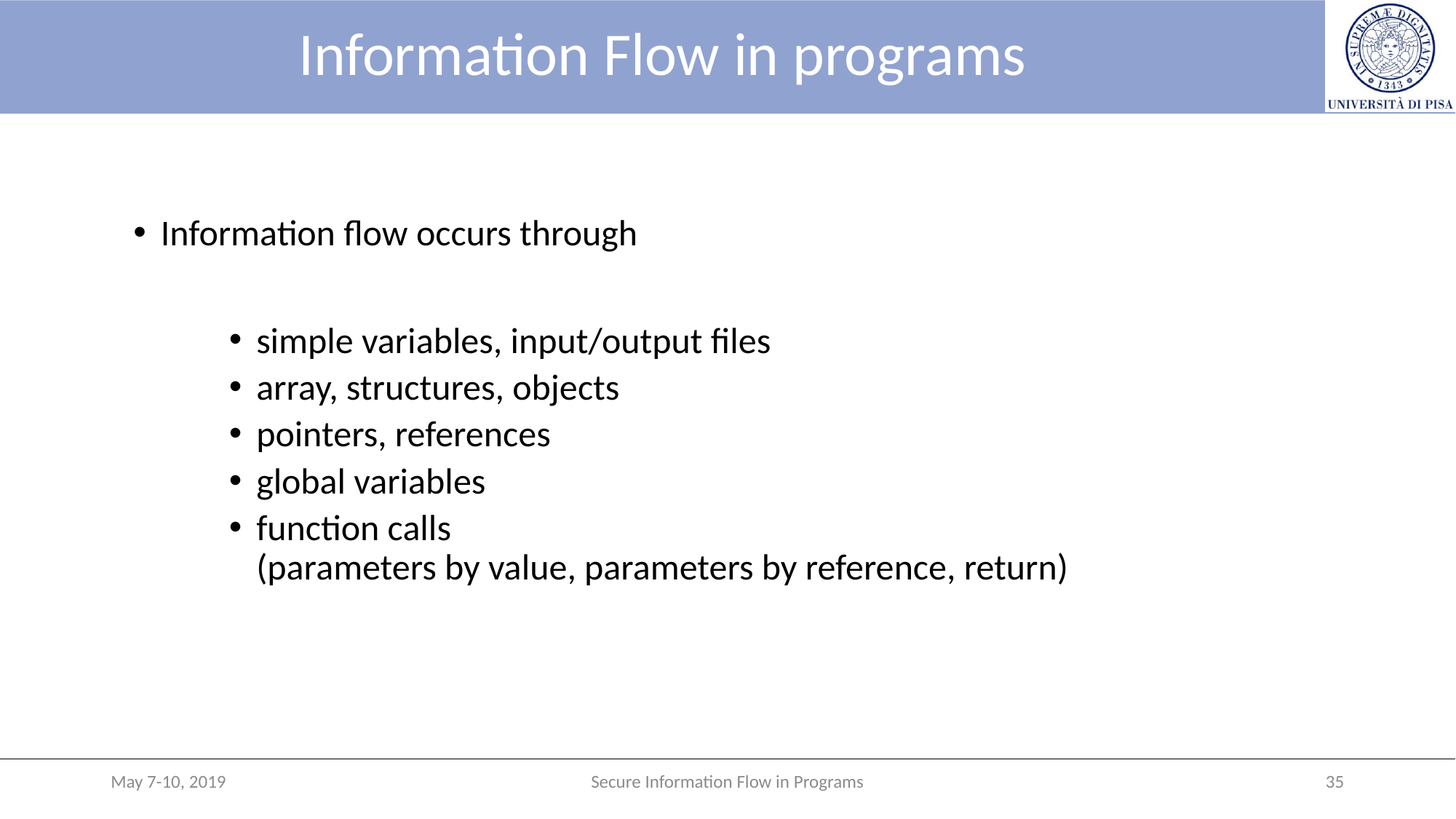

# Information Flow in programs

Information flow occurs through

simple variables, input/output files
array, structures, objects
pointers, references
global variables
function calls
(parameters by value, parameters by reference, return)

May 7-10, 2019
Secure Information Flow in Programs
35